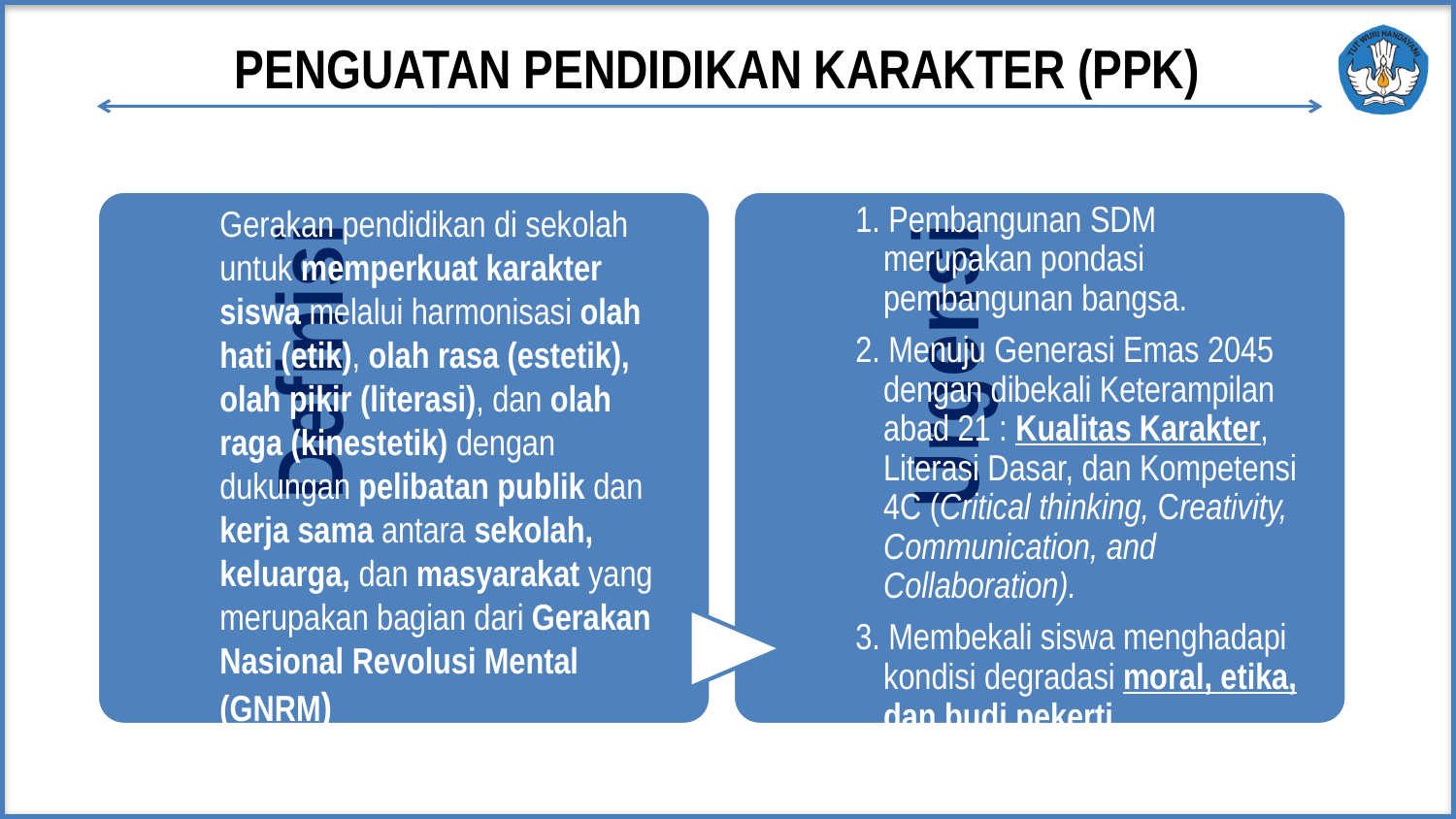

PENGUATAN PENDIDIKAN KARAKTER (PPK)
Definisi
Gerakan pendidikan di sekolah untuk memperkuat karakter siswa melalui harmonisasi olah hati (etik), olah rasa (estetik), olah pikir (literasi), dan olah raga (kinestetik) dengan dukungan pelibatan publik dan kerja sama antara sekolah, keluarga, dan masyarakat yang merupakan bagian dari Gerakan Nasional Revolusi Mental (GNRM)
Urgensi
1. Pembangunan SDM merupakan pondasi pembangunan bangsa.
2. Menuju Generasi Emas 2045 dengan dibekali Keterampilan abad 21 : Kualitas Karakter, Literasi Dasar, dan Kompetensi 4C (Critical thinking, Creativity, Communication, and Collaboration).
3. Membekali siswa menghadapi kondisi degradasi moral, etika, dan budi pekerti.